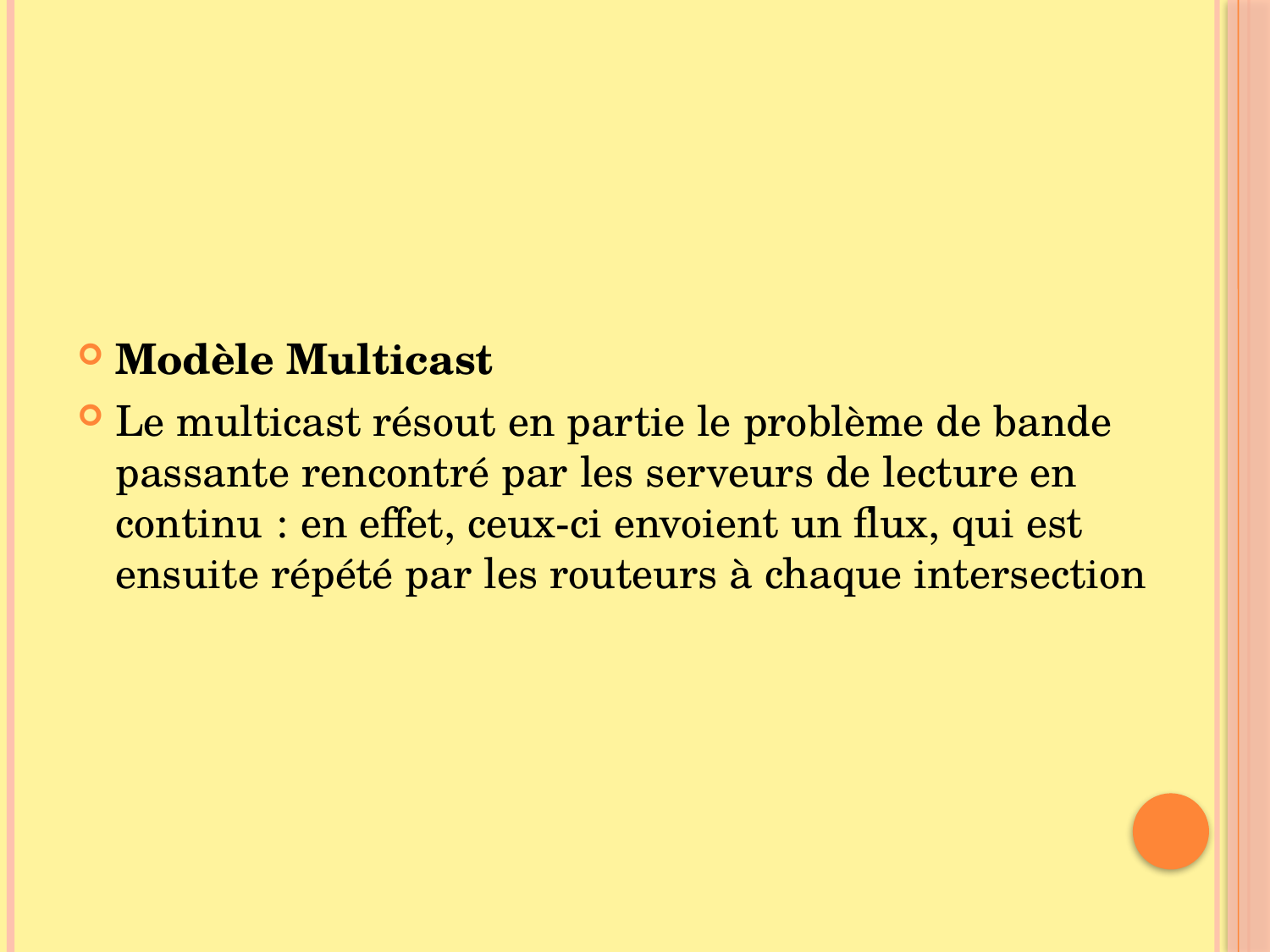

Modèle Multicast
Le multicast résout en partie le problème de bande passante rencontré par les serveurs de lecture en continu : en effet, ceux-ci envoient un flux, qui est ensuite répété par les routeurs à chaque intersection